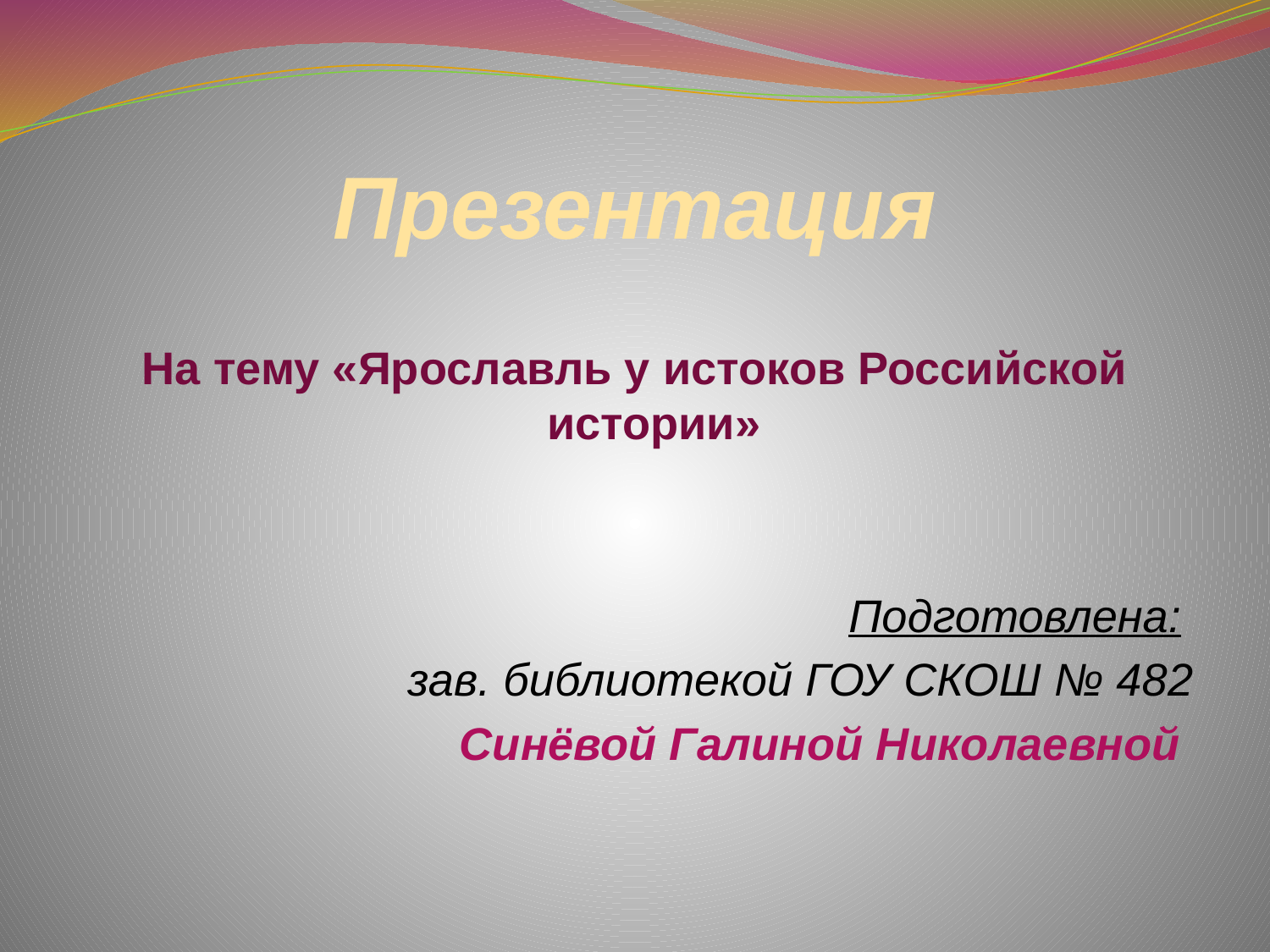

# Презентация

На тему «Ярославль у истоков Российской истории»

Подготовлена:
зав. библиотекой ГОУ СКОШ № 482
Синёвой Галиной Николаевной